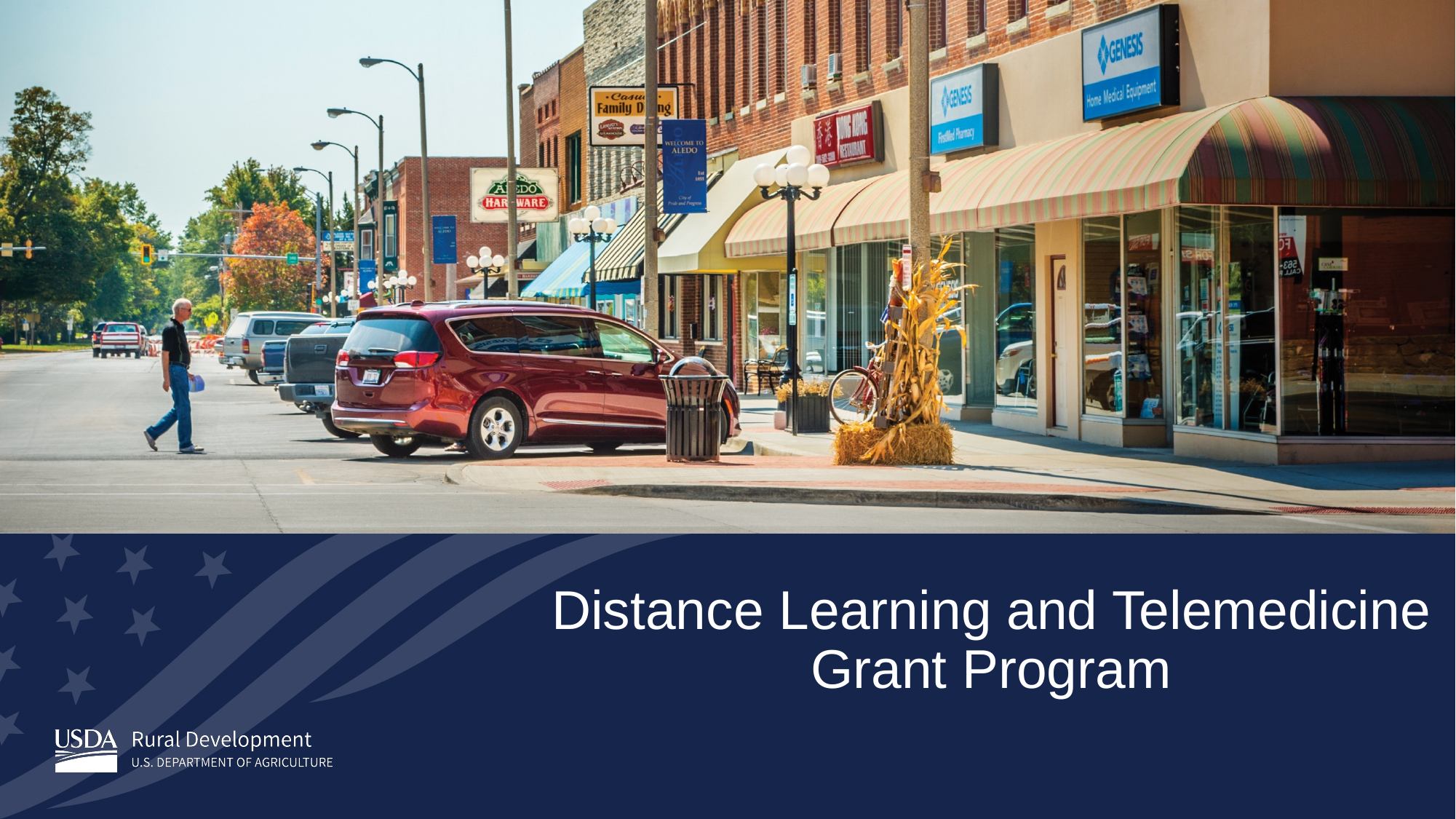

# Distance Learning and Telemedicine Grant Program